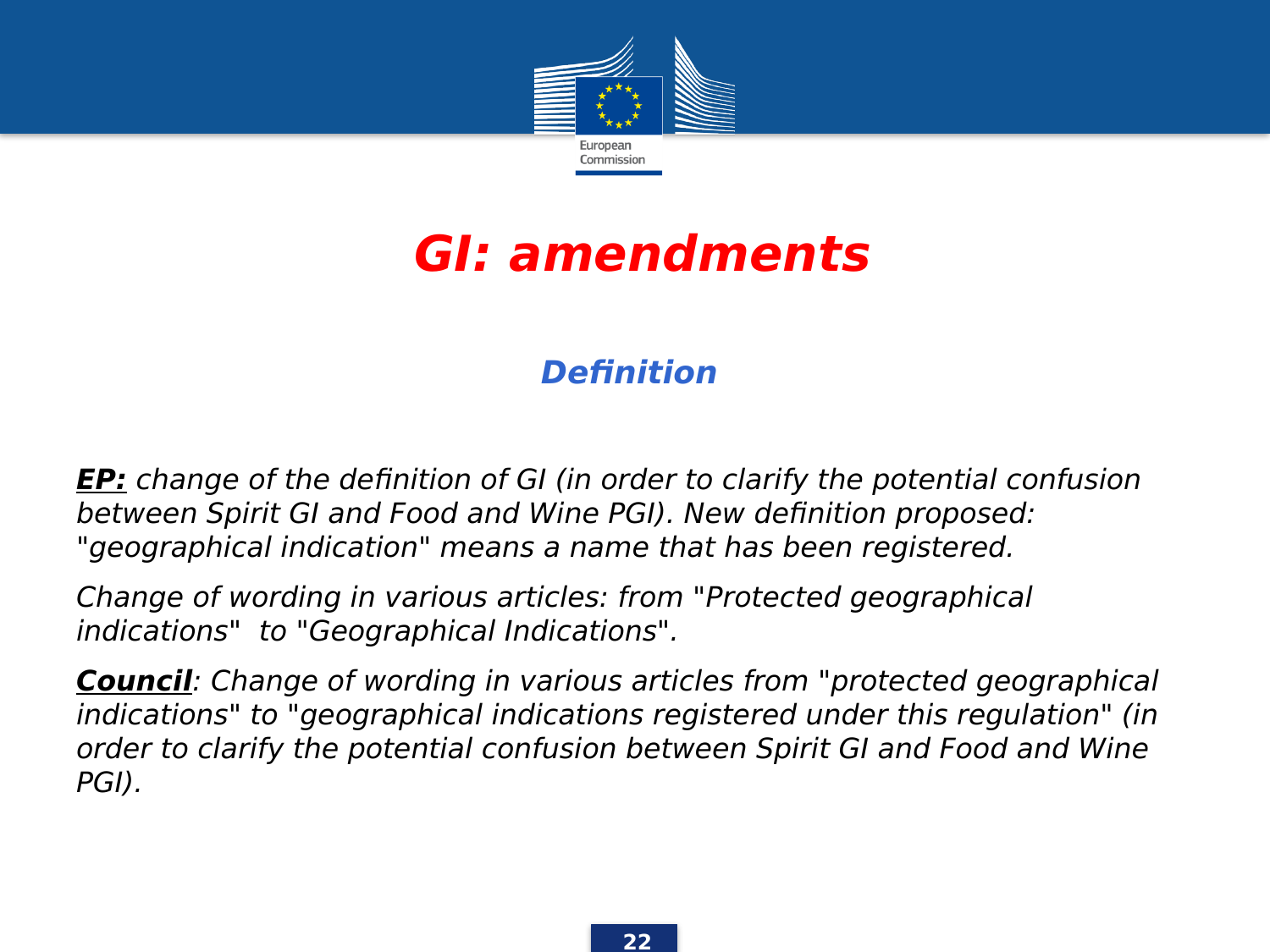

# GI: amendments
Definition

EP: change of the definition of GI (in order to clarify the potential confusion between Spirit GI and Food and Wine PGI). New definition proposed: "geographical indication" means a name that has been registered.
Change of wording in various articles: from "Protected geographical indications"  to "Geographical Indications".
Council: Change of wording in various articles from "protected geographical indications" to "geographical indications registered under this regulation" (in order to clarify the potential confusion between Spirit GI and Food and Wine PGI).